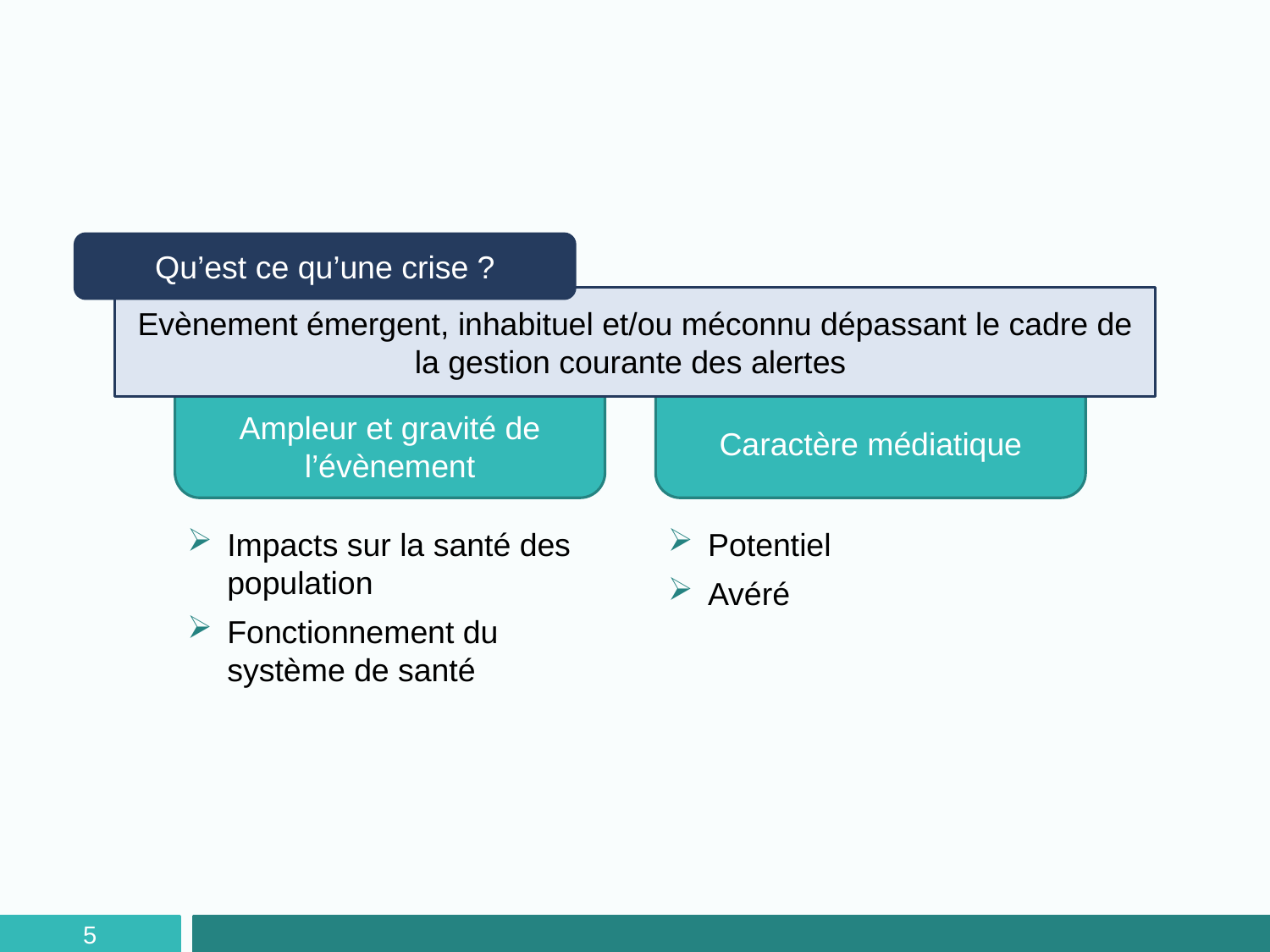

Qu’est ce qu’une crise ?
Evènement émergent, inhabituel et/ou méconnu dépassant le cadre de la gestion courante des alertes
Ampleur et gravité de l’évènement
Caractère médiatique

Potentiel
Avéré
Impacts sur la santé des population
Fonctionnement du système de santé
5